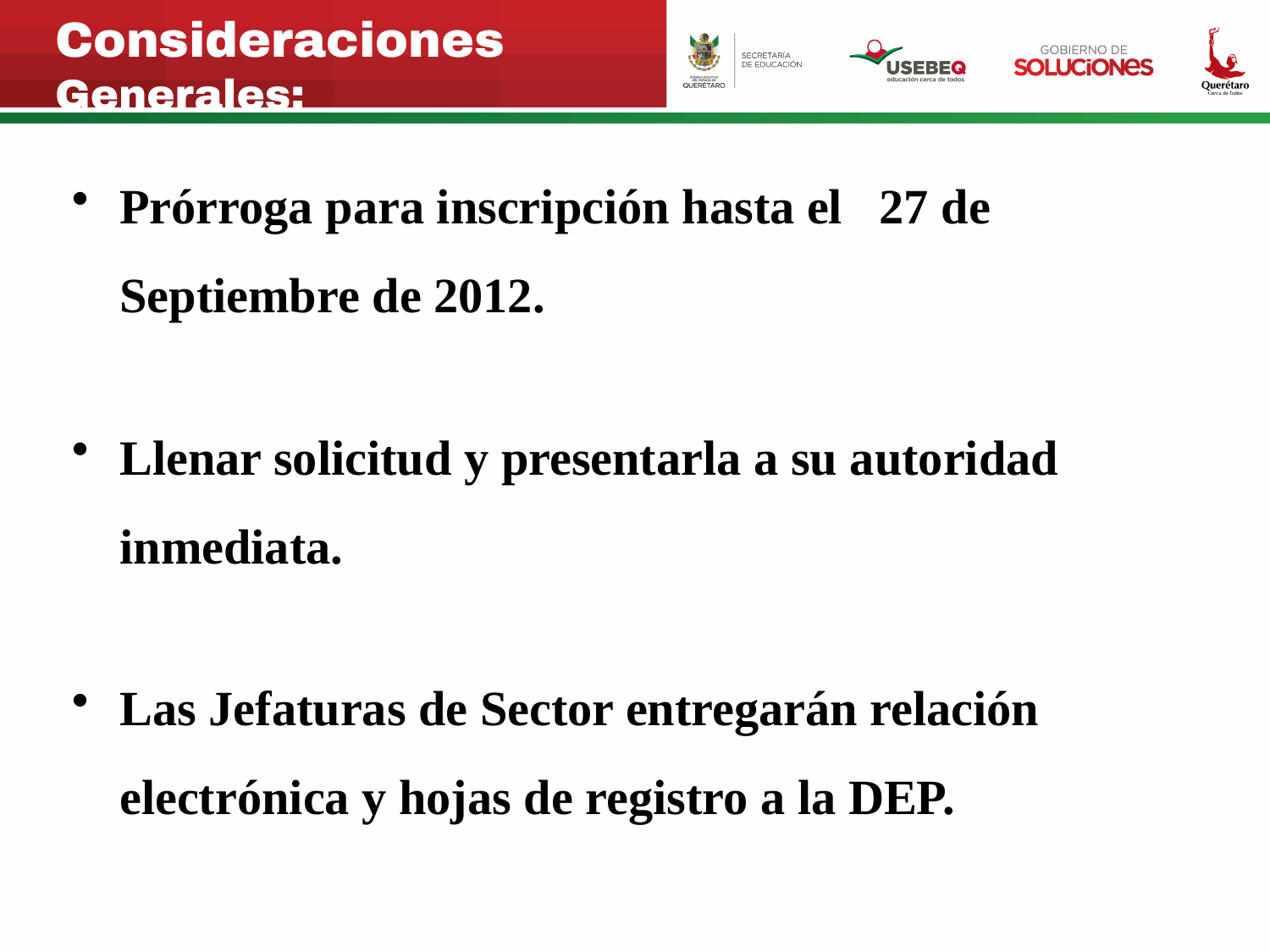

Consideraciones
Generales:
Prórroga para inscripción hasta el   27 de Septiembre de 2012.

Llenar solicitud y presentarla a su autoridad inmediata.

Las Jefaturas de Sector entregarán relación electrónica y hojas de registro a la DEP.